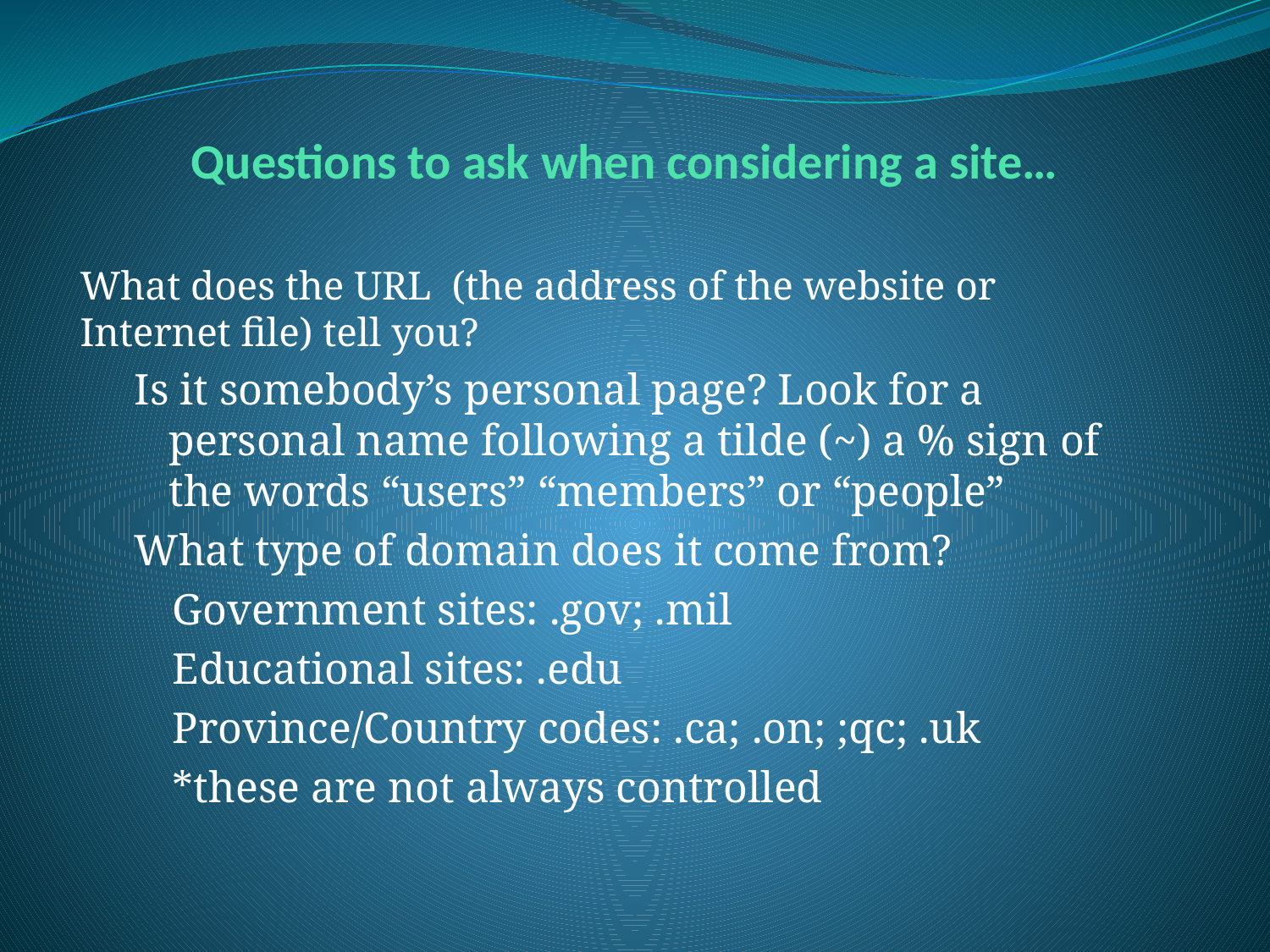

# Questions to ask when considering a site…

What does the URL  (the address of the website or Internet file) tell you?
Is it somebody’s personal page? Look for a personal name following a tilde (~) a % sign of the words “users” “members” or “people”
What type of domain does it come from?
Government sites: .gov; .mil
Educational sites: .edu
Province/Country codes: .ca; .on; ;qc; .uk
*these are not always controlled